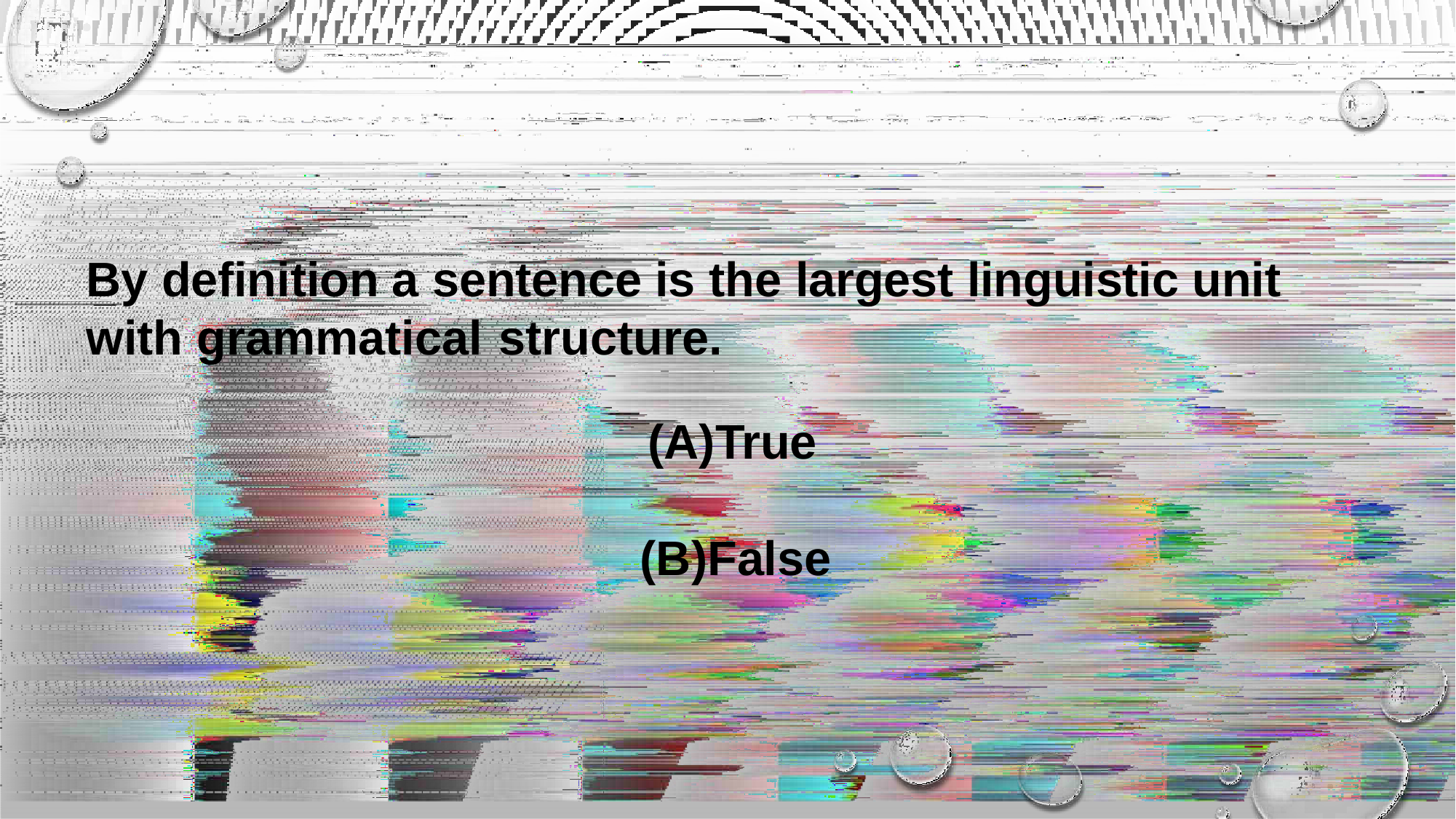

By definition a sentence is the largest linguistic unit with grammatical structure.

True

False